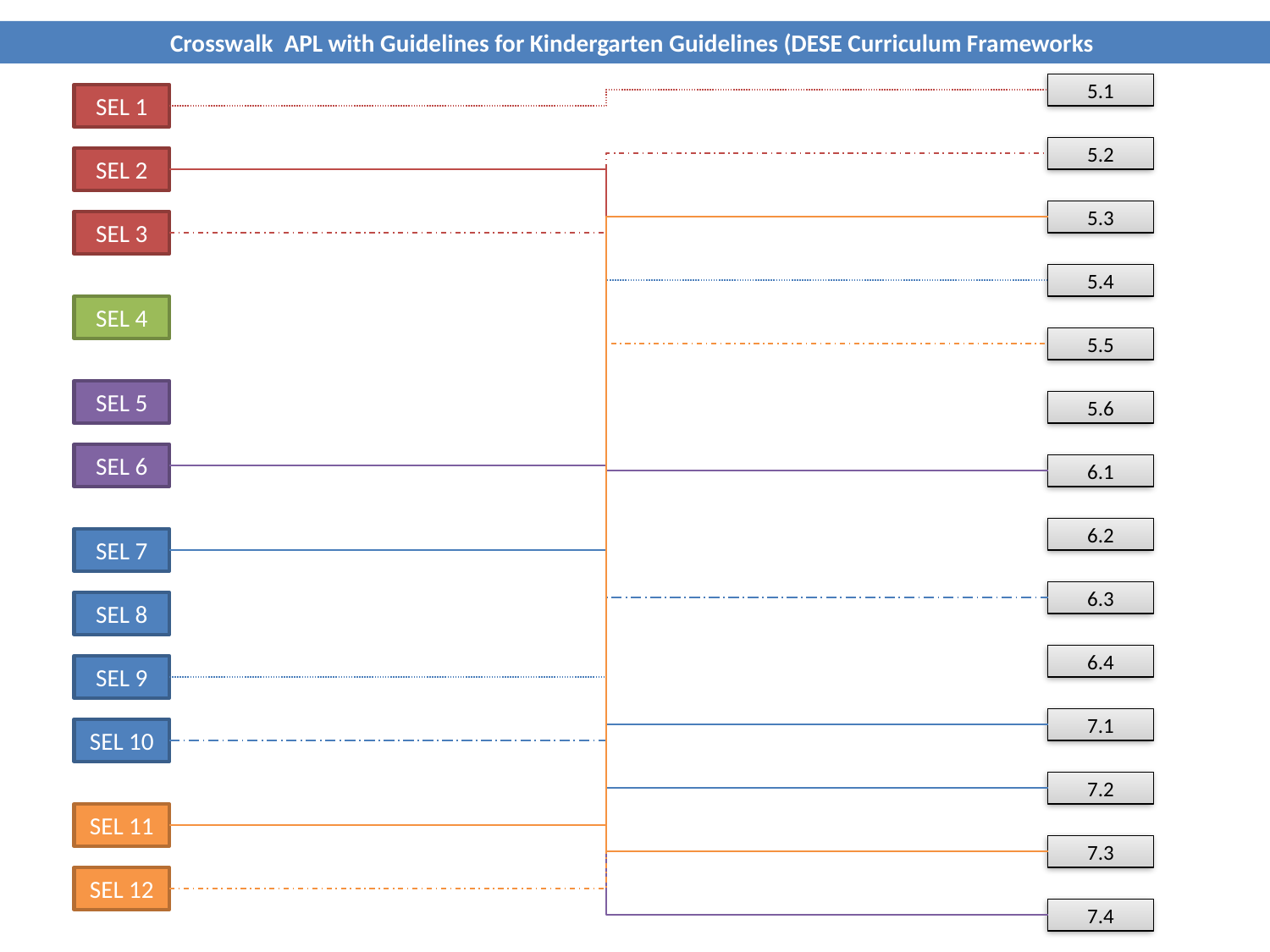

Crosswalk  APL with Guidelines for Kindergarten Guidelines (DESE Curriculum Frameworks
5.1
SEL 1
5.2
SEL 2
5.3
SEL 3
5.4
SEL 4
5.5
SEL 5
5.6
SEL 6
6.1
6.2
SEL 7
6.3
SEL 8
6.4
SEL 9
7.1
SEL 10
7.2
SEL 11
7.3
SEL 12
7.4